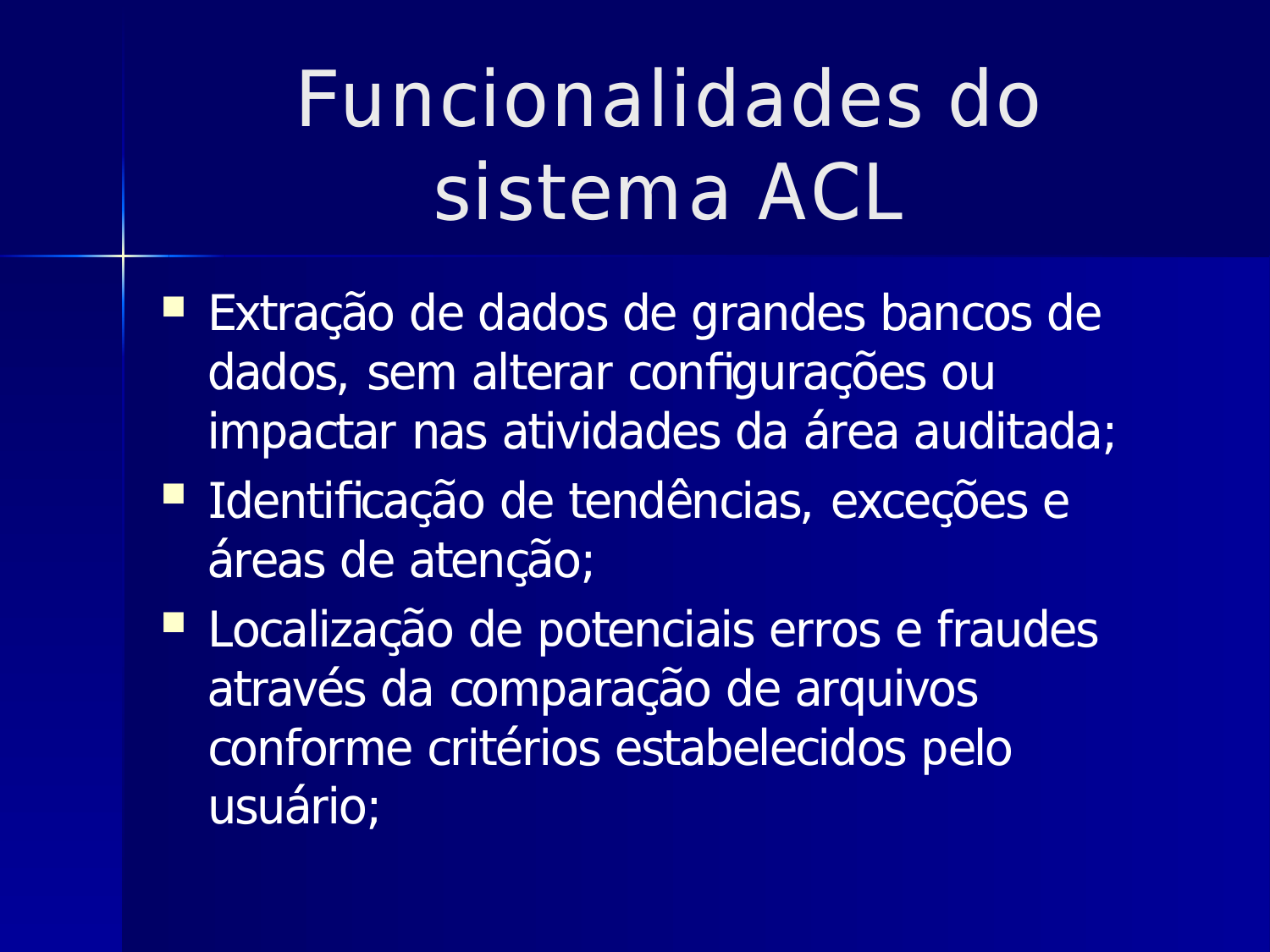

# Funcionalidades do sistema ACL
Extração de dados de grandes bancos de dados, sem alterar configurações ou impactar nas atividades da área auditada;
Identificação de tendências, exceções e áreas de atenção;
Localização de potenciais erros e fraudes através da comparação de arquivos conforme critérios estabelecidos pelo usuário;